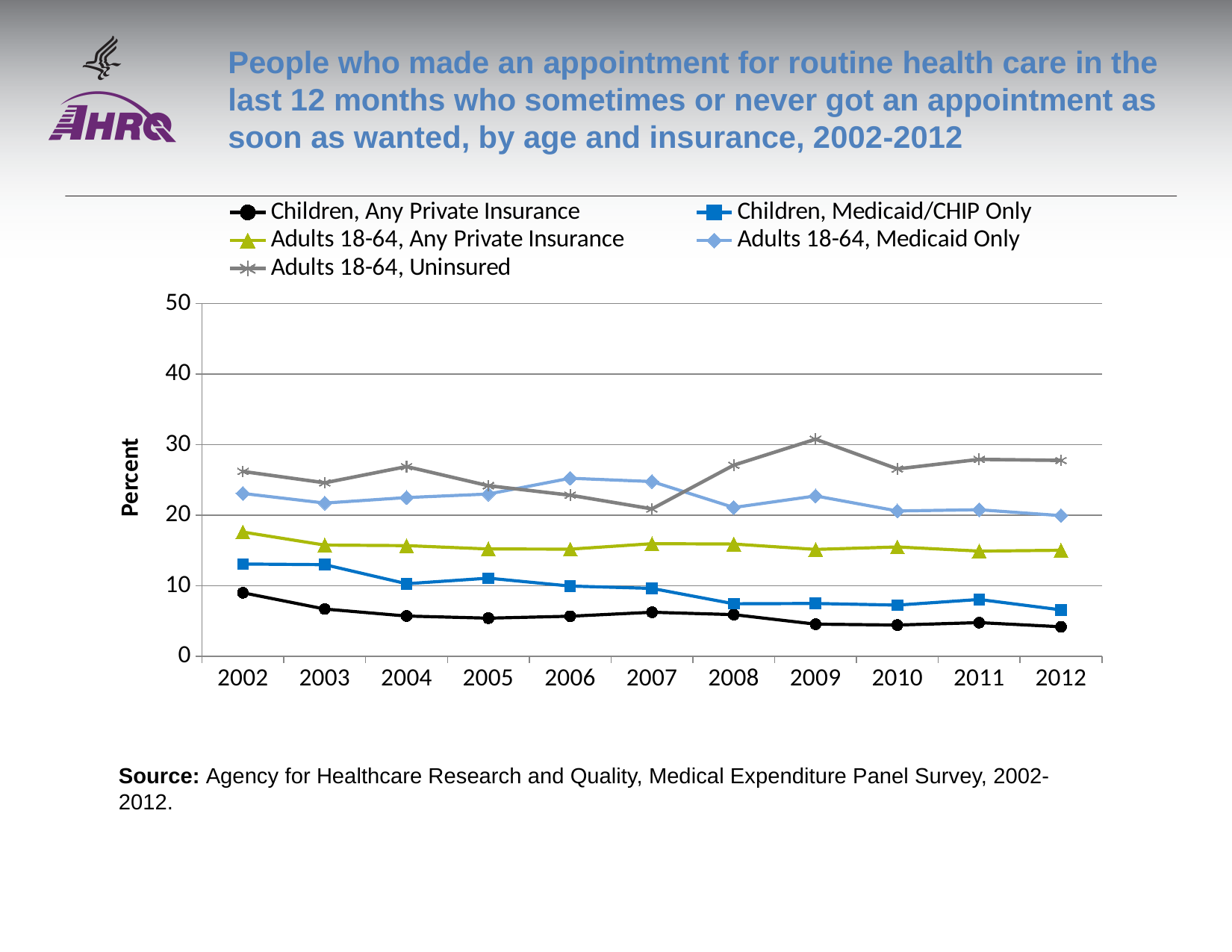

# People who made an appointment for routine health care in the last 12 months who sometimes or never got an appointment as soon as wanted, by age and insurance, 2002-2012

### Chart

| Category | Children, Any Private Insurance | Children, Medicaid/CHIP Only | Adults 18-64, Any Private Insurance | Adults 18-64, Medicaid Only | Adults 18-64, Uninsured |
|---|---|---|---|---|---|
| 2002 | 9.0172 | 13.0919 | 17.6224 | 23.0895 | 26.2081 |
| 2003 | 6.7145 | 12.9975 | 15.7717 | 21.7252 | 24.6023 |
| 2004 | 5.7224 | 10.3001 | 15.6994 | 22.5066 | 26.9017 |
| 2005 | 5.4176 | 11.0867 | 15.2232 | 23.01 | 24.19 |
| 2006 | 5.6929 | 9.9665 | 15.1981 | 25.2412 | 22.8455 |
| 2007 | 6.2569 | 9.6386 | 15.9714 | 24.7728 | 20.8996 |
| 2008 | 5.9218 | 7.4557 | 15.9201 | 21.1006 | 27.0992 |
| 2009 | 4.5682 | 7.5026 | 15.1599 | 22.7372 | 30.7839 |
| 2010 | 4.445 | 7.272 | 15.507 | 20.6083 | 26.5671 |
| 2011 | 4.7888 | 8.0711 | 14.9253 | 20.7838 | 27.9155 |
| 2012 | 4.2004 | 6.596 | 15.0344 | 19.9444 | 27.775 |
Source: Agency for Healthcare Research and Quality, Medical Expenditure Panel Survey, 2002-2012.